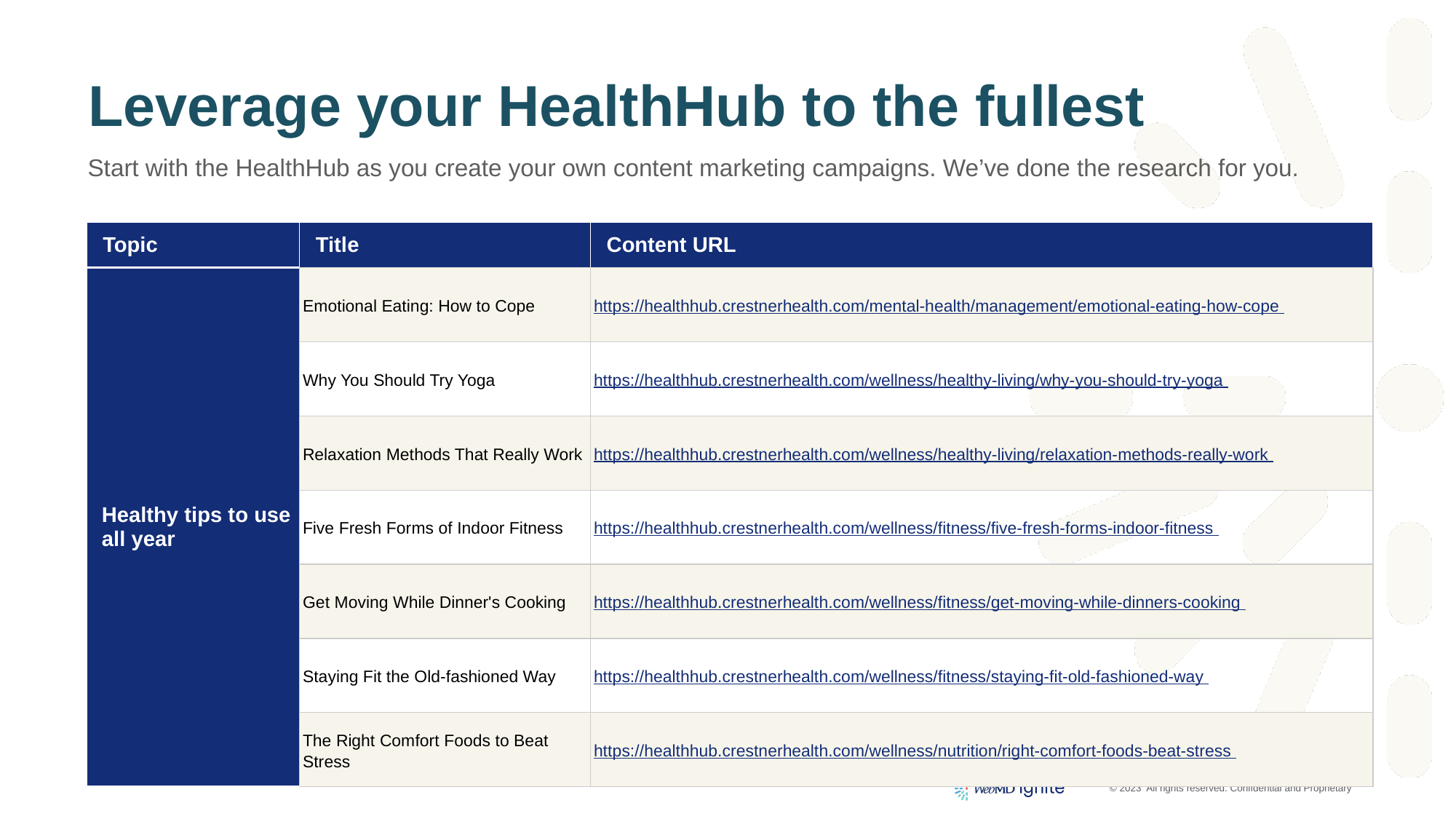

# Leverage your HealthHub to the fullest
Start with the HealthHub as you create your own content marketing campaigns. We’ve done the research for you.
| Topic | Title | Content URL |
| --- | --- | --- |
| Healthy tips to use all year | Emotional Eating: How to Cope | https://healthhub.crestnerhealth.com/mental-health/management/emotional-eating-how-cope |
|  | Why You Should Try Yoga | https://healthhub.crestnerhealth.com/wellness/healthy-living/why-you-should-try-yoga |
|  | Relaxation Methods That Really Work | https://healthhub.crestnerhealth.com/wellness/healthy-living/relaxation-methods-really-work |
|  | Five Fresh Forms of Indoor Fitness | https://healthhub.crestnerhealth.com/wellness/fitness/five-fresh-forms-indoor-fitness |
|  | Get Moving While Dinner's Cooking | https://healthhub.crestnerhealth.com/wellness/fitness/get-moving-while-dinners-cooking |
|  | Staying Fit the Old-fashioned Way | https://healthhub.crestnerhealth.com/wellness/fitness/staying-fit-old-fashioned-way |
|  | The Right Comfort Foods to Beat Stress | https://healthhub.crestnerhealth.com/wellness/nutrition/right-comfort-foods-beat-stress |